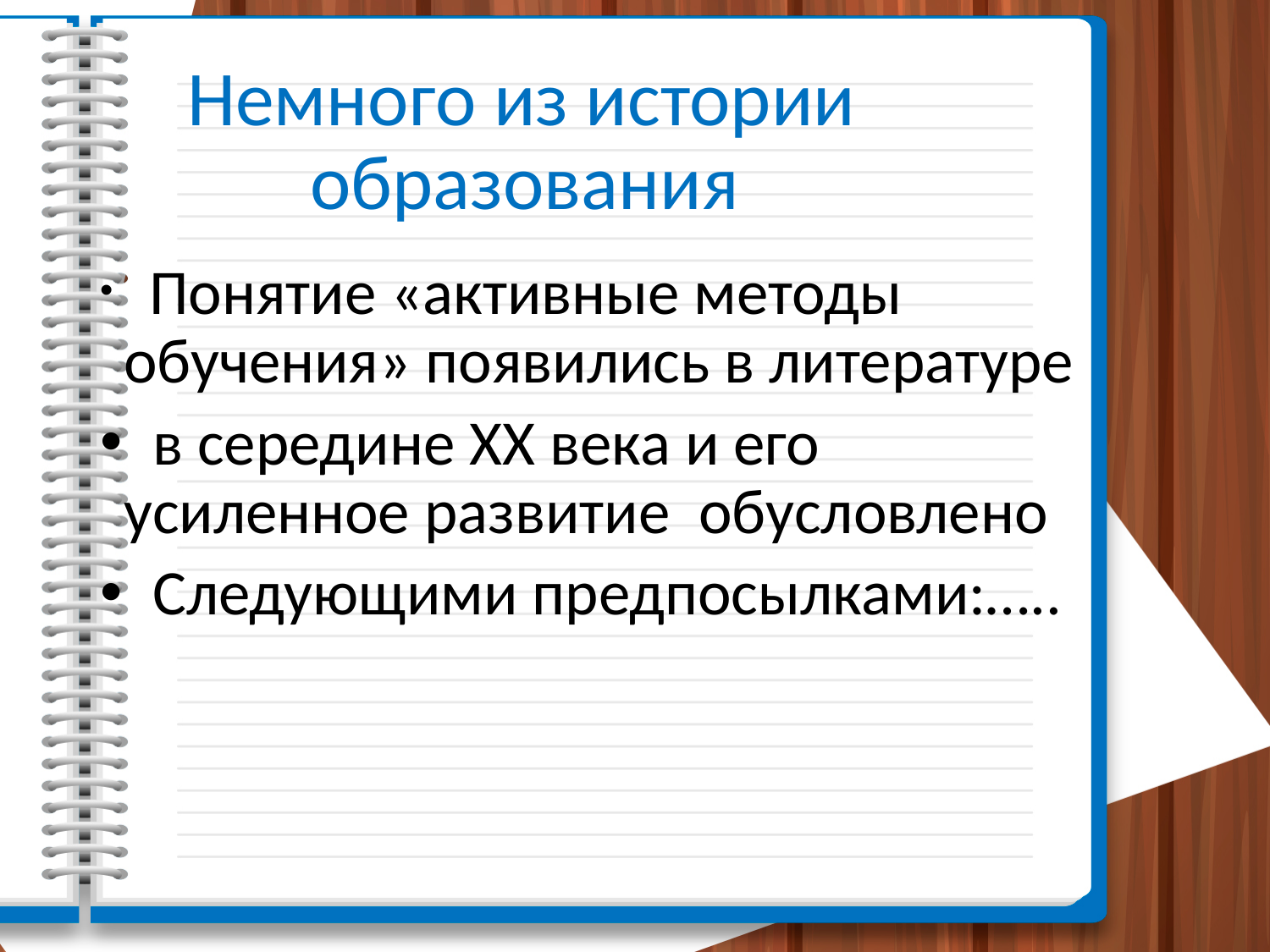

# Немного из истории образования
   Понятие «активные методы обучения» появились в литературе
  в середине XX века и его    усиленное развитие  обусловлено
  Следующими предпосылками:…..